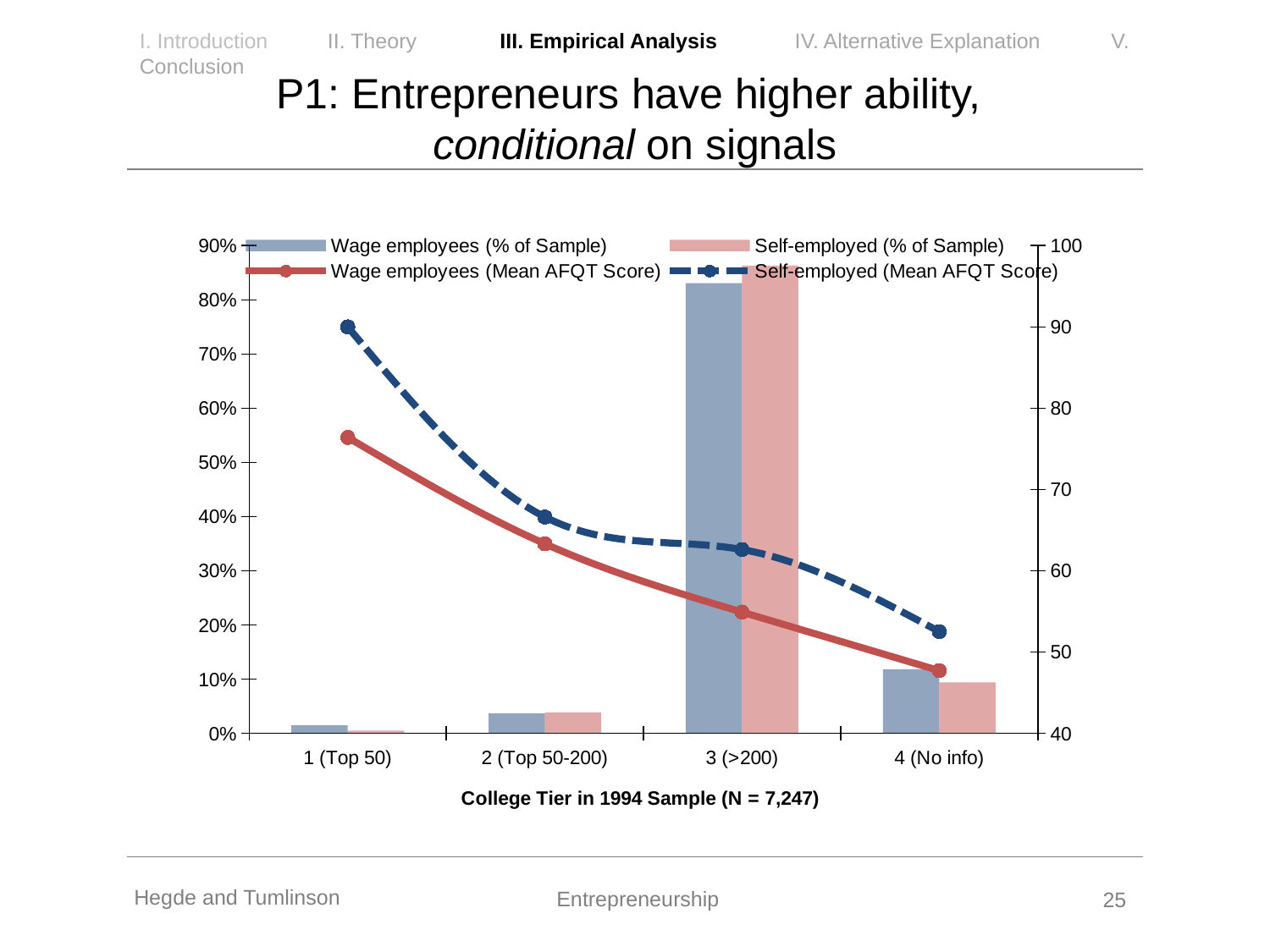

I. Introduction          II. Theory              III. Empirical Analysis             IV. Alternative Explanation            V. Conclusion
# P1: Entrepreneurs have higher ability, conditional on signals

### Chart

| Category | Wage employees (% of Sample) | Self-employed (% of Sample) | Wage employees (Mean AFQT Score) | Self-employed (Mean AFQT Score) |
|---|---|---|---|---|
| 1 (Top 50) | 0.014499999999999999 | 0.0048 | 76.4 | 90.0 |
| 2 (Top 50-200) | 0.036699999999999997 | 0.0385 | 63.3 | 66.6 |
| 3 (>200) | 0.8306999999999999 | 0.863 | 54.9 | 62.6 |
| 4 (No info) | 0.11810000000000001 | 0.09380000000000001 | 47.7 | 52.5 |
25
Hegde and Tumlinson
Entrepreneurship